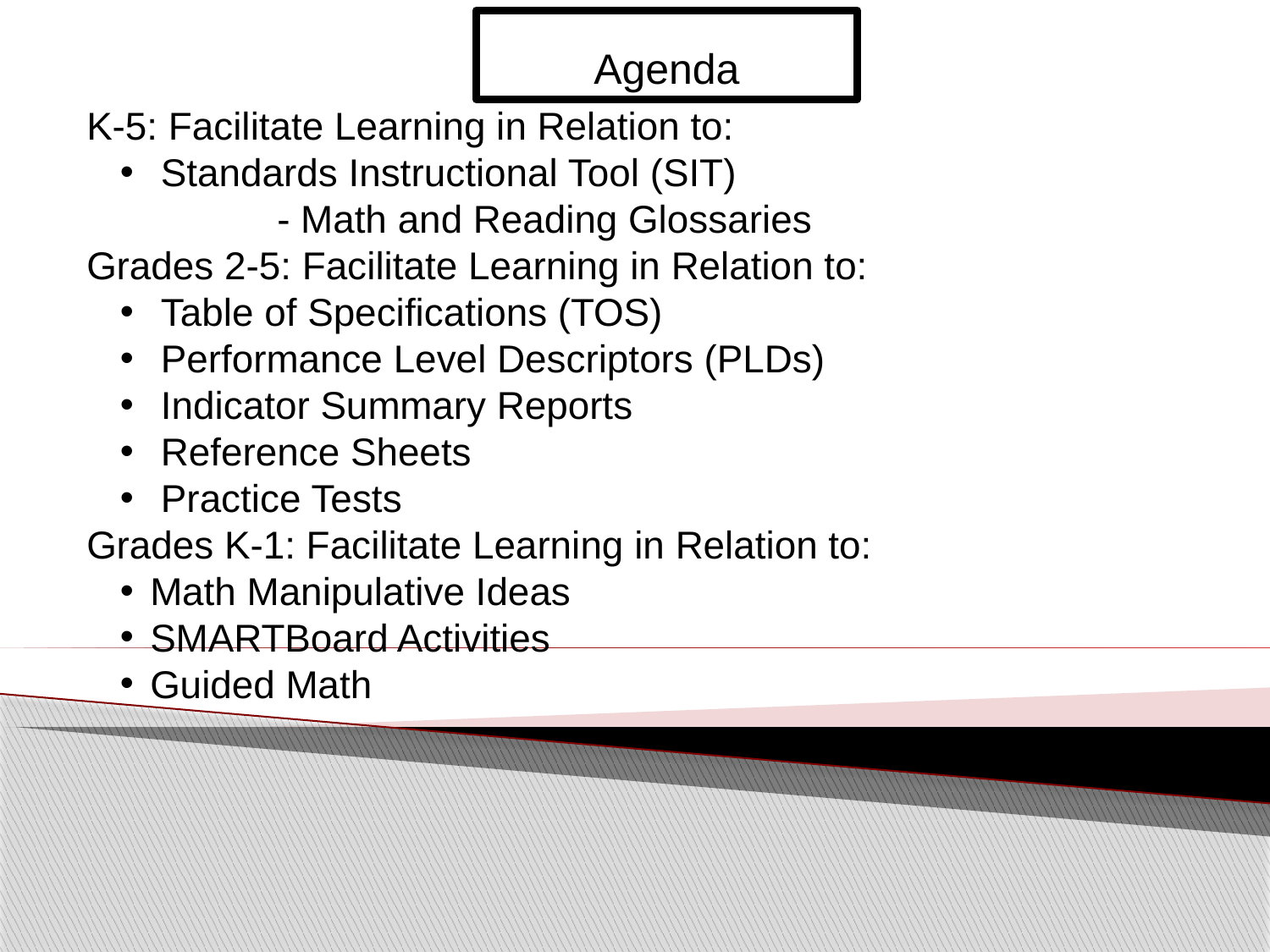

Agenda
K-5: Facilitate Learning in Relation to:
 Standards Instructional Tool (SIT)
	- Math and Reading Glossaries
Grades 2-5: Facilitate Learning in Relation to:
 Table of Specifications (TOS)
 Performance Level Descriptors (PLDs)
 Indicator Summary Reports
 Reference Sheets
 Practice Tests
Grades K-1: Facilitate Learning in Relation to:
Math Manipulative Ideas
SMARTBoard Activities
Guided Math